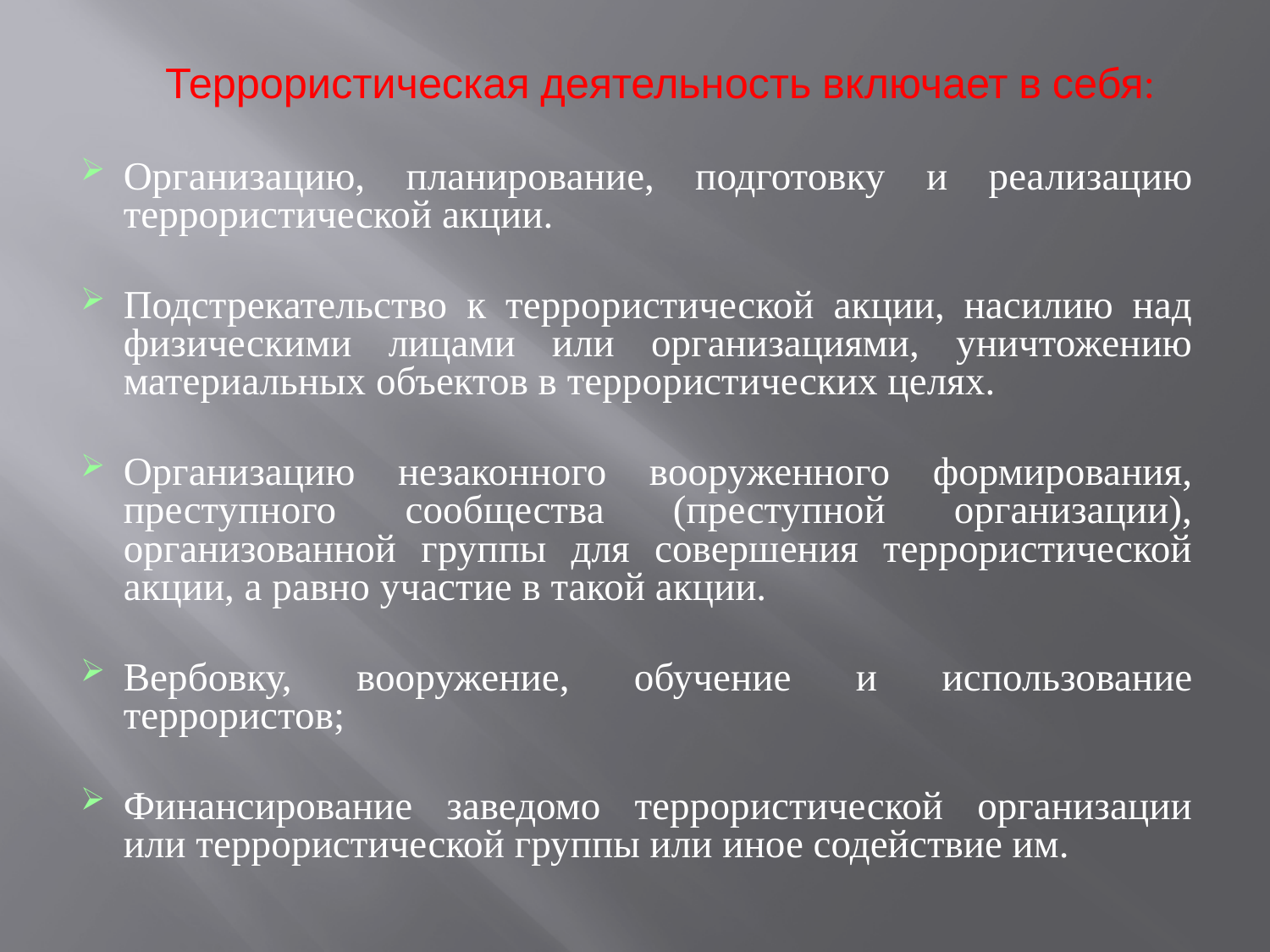

Террористическая деятельность включает в себя:

Организацию, планирование, подготовку и реализацию террористической акции.

Подстрекательство к террористической акции, насилию над физическими лицами или организациями, уничтожению материальных объектов в террористических целях.

Организацию незаконного вооруженного формирования, преступного сообщества (преступной организации), организованной группы для совершения террористической акции, а равно участие в такой акции.

Вербовку, вооружение, обучение и использование террористов;

Финансирование заведомо террористической организации или террористической группы или иное содействие им.